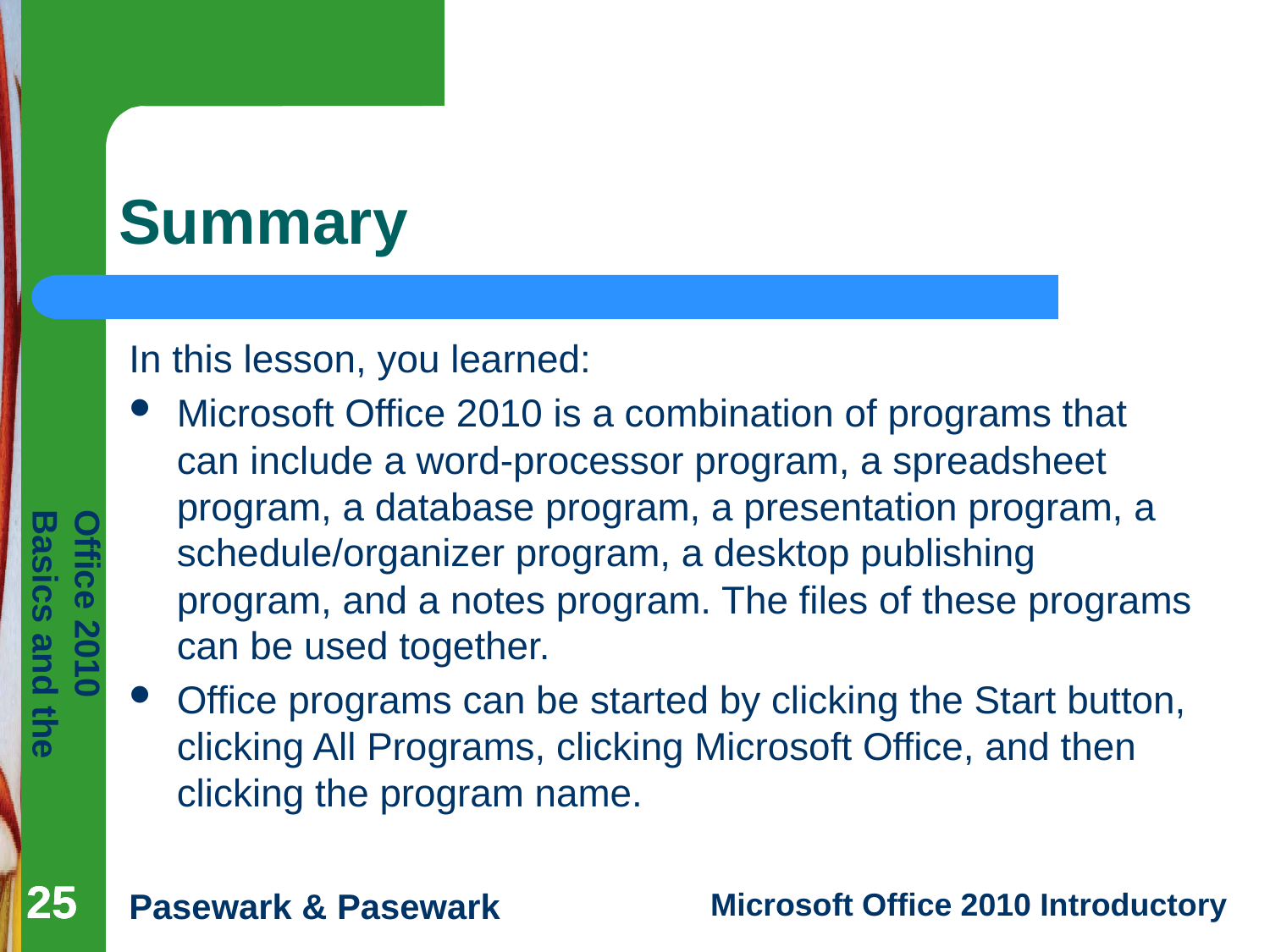

# Summary
In this lesson, you learned:
Microsoft Office 2010 is a combination of programs that can include a word-processor program, a spreadsheet program, a database program, a presentation program, a schedule/organizer program, a desktop publishing program, and a notes program. The files of these programs can be used together.
Office programs can be started by clicking the Start button, clicking All Programs, clicking Microsoft Office, and then clicking the program name.

25
25
25